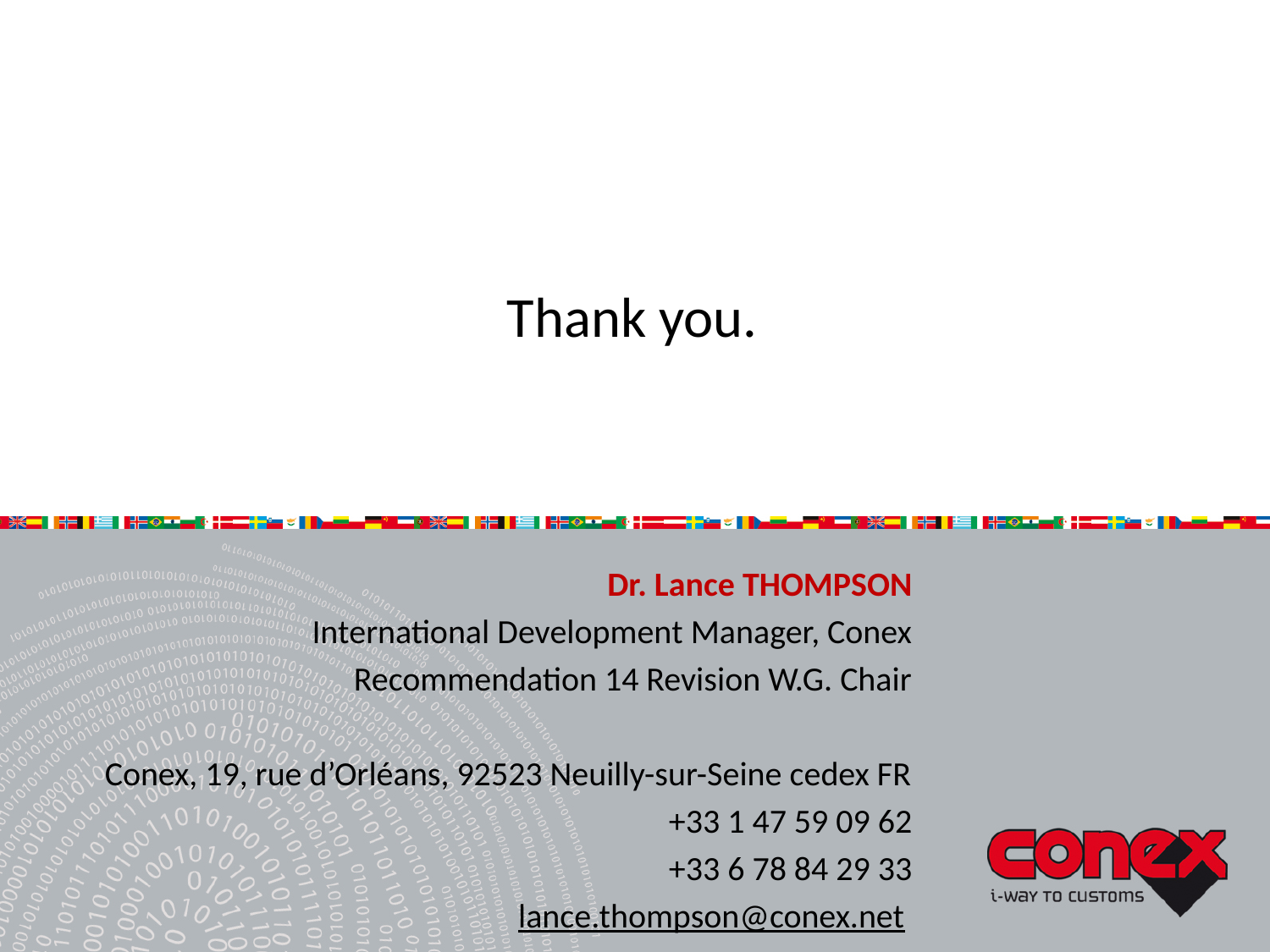

Thank you.
Dr. Lance THOMPSON
International Development Manager, Conex
Recommendation 14 Revision W.G. Chair

Conex, 19, rue d’Orléans, 92523 Neuilly-sur-Seine cedex FR
+33 1 47 59 09 62
+33 6 78 84 29 33
lance.thompson@conex.net